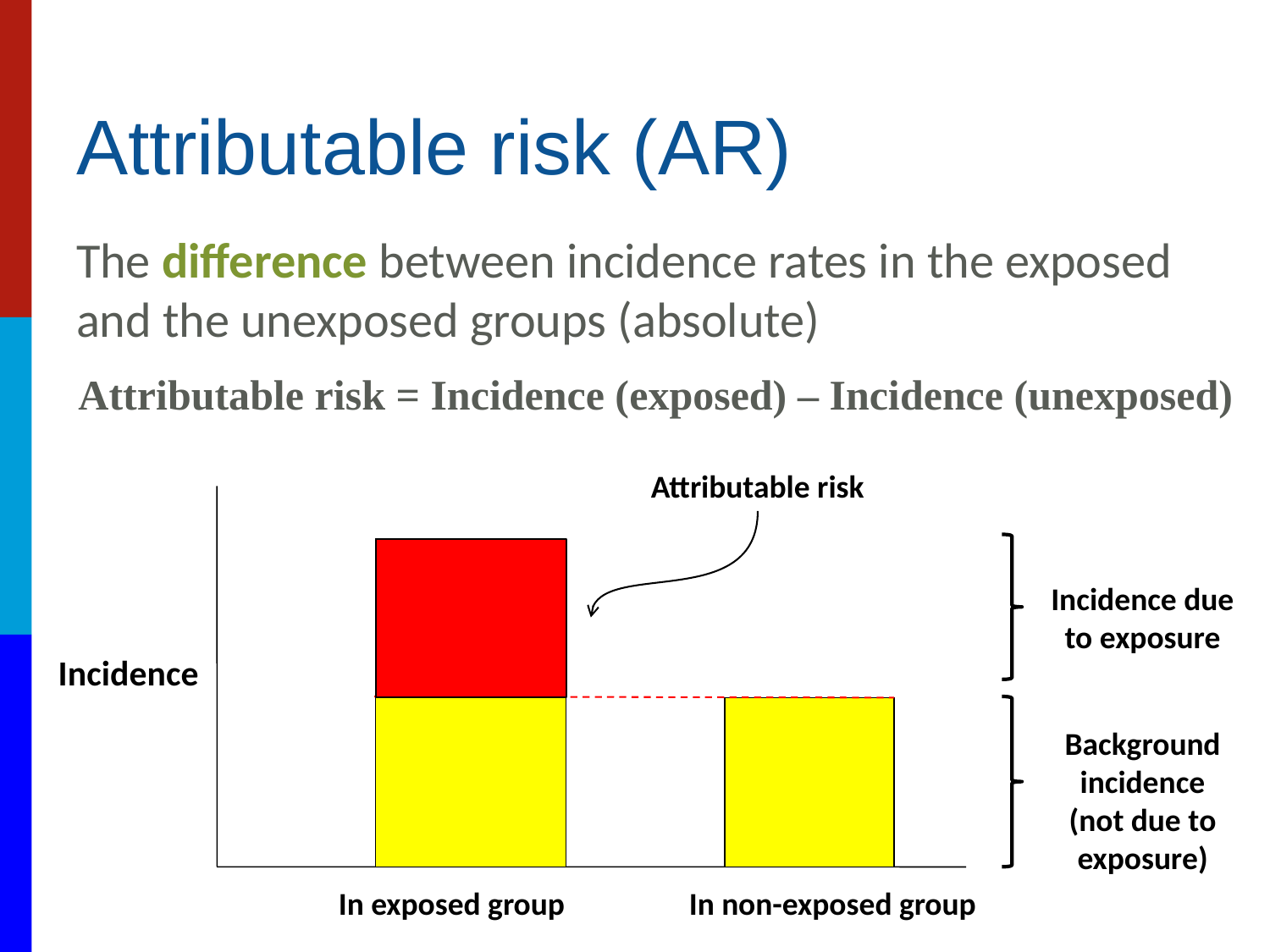

# Attributable risk (AR)
The difference between incidence rates in the exposed and the unexposed groups (absolute)

Attributable risk = Incidence (exposed) – Incidence (unexposed)

Attributable risk

Incidence due to exposure
Incidence

Background incidence (not due to exposure)

In exposed group
In non-exposed group